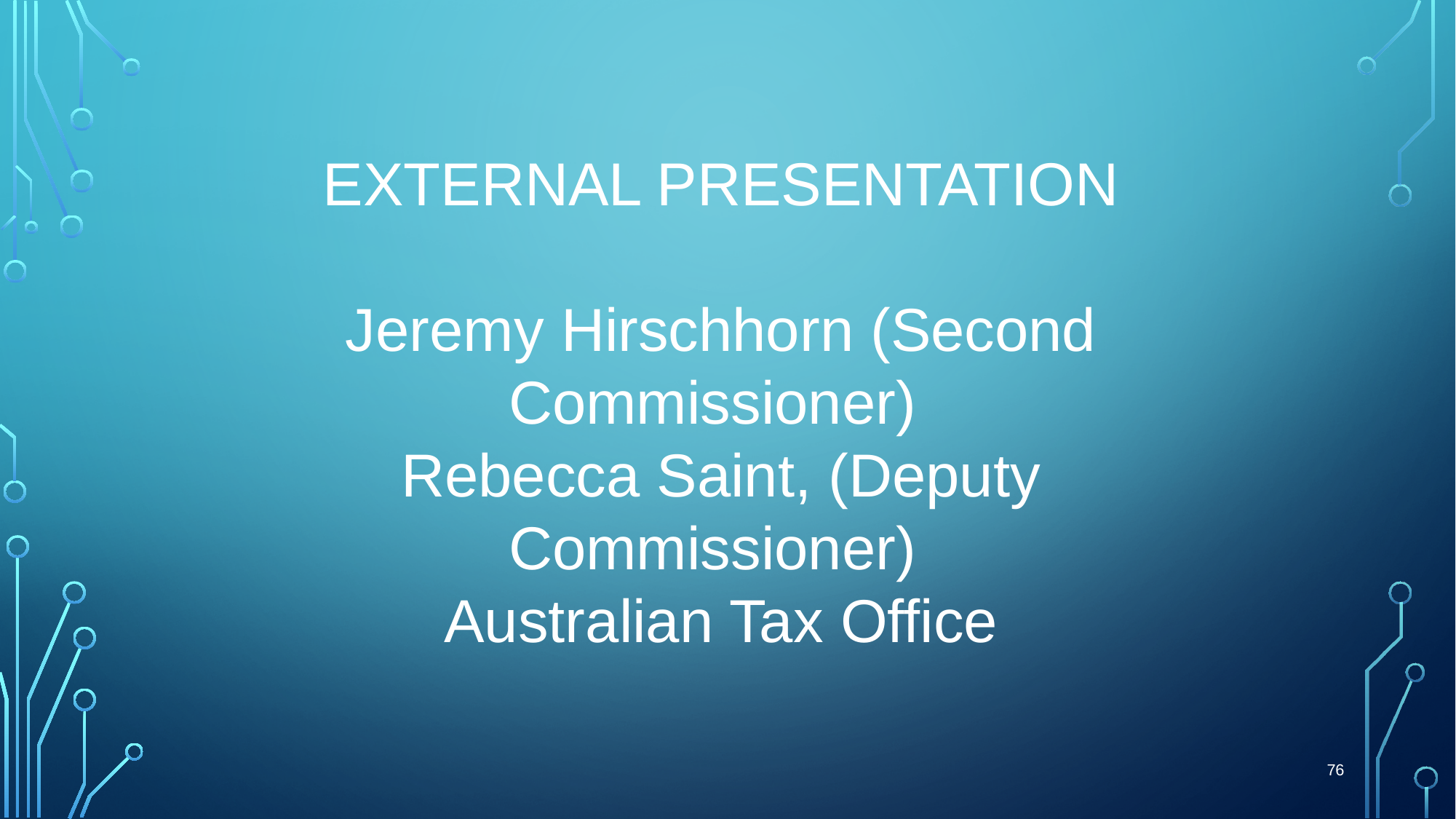

# EXTERNAL PRESENTATION Jeremy Hirschhorn (Second Commissioner) Rebecca Saint, (Deputy Commissioner) Australian Tax Office
76